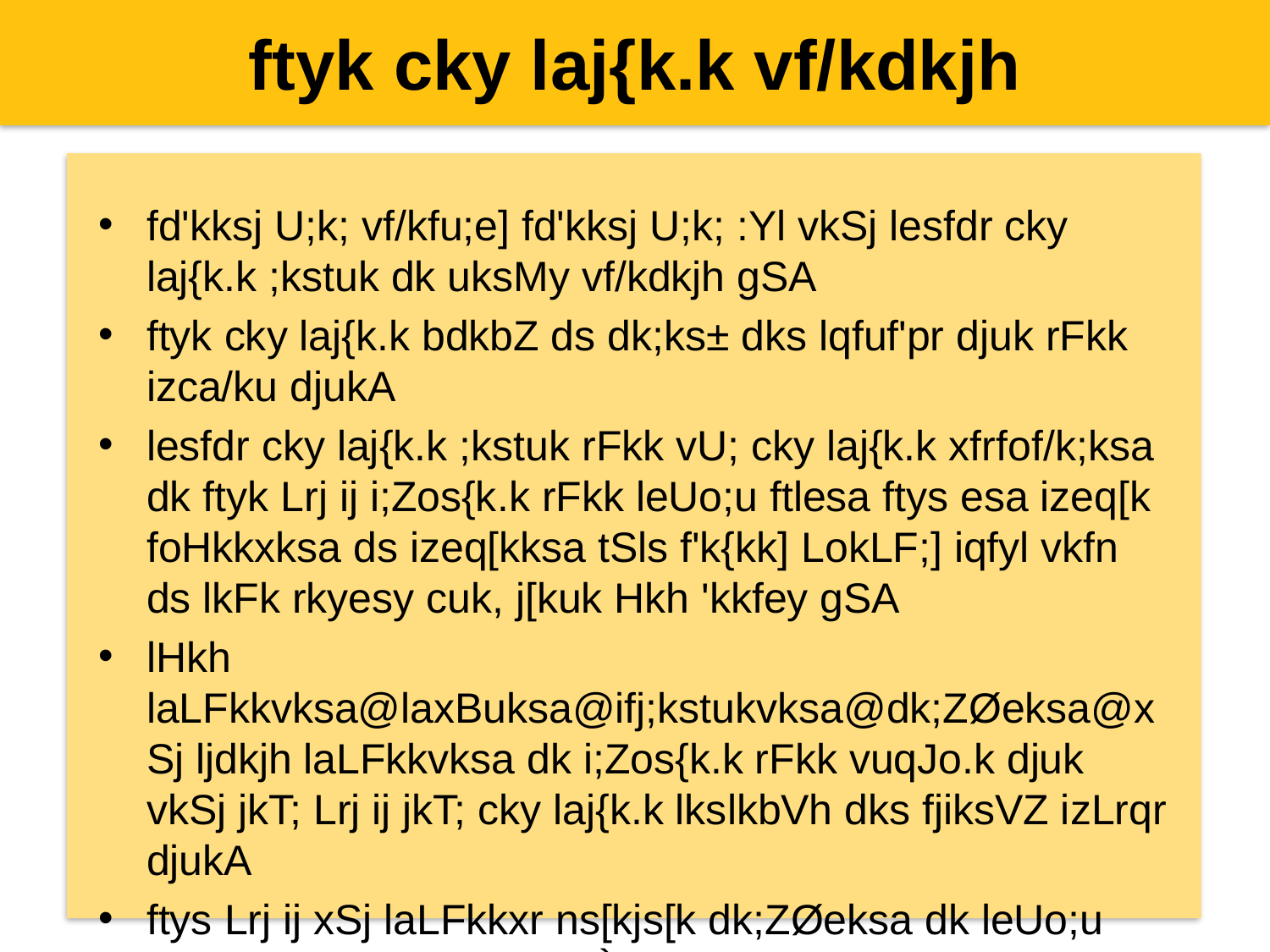

ftyk cky laj{k.k vf/kdkjh

fd'kksj U;k; vf/kfu;e] fd'kksj U;k; :Yl vkSj lesfdr cky laj{k.k ;kstuk dk uksMy vf/kdkjh gSA
ftyk cky laj{k.k bdkbZ ds dk;ks± dks lqfuf'pr djuk rFkk izca/ku djukA
lesfdr cky laj{k.k ;kstuk rFkk vU; cky laj{k.k xfrfof/k;ksa dk ftyk Lrj ij i;Zos{k.k rFkk leUo;u ftlesa ftys esa izeq[k foHkkxksa ds izeq[kksa tSls f'k{kk] LokLF;] iqfyl vkfn ds lkFk rkyesy cuk, j[kuk Hkh 'kkfey gSA
lHkh laLFkkvksa@laxBuksa@ifj;kstukvksa@dk;ZØeksa@xSj ljdkjh laLFkkvksa dk i;Zos{k.k rFkk vuqJo.k djuk vkSj jkT; Lrj ij jkT; cky laj{k.k lkslkbVh dks fjiksVZ izLrqr djukA
ftys Lrj ij xSj laLFkkxr ns[kjs[k dk;ZØeksa dk leUo;u djuk vkSj jkT; Lrj ij jkT; nÙkd&xzg.k lalk/ku izkf/kdj.k dks fjiksVZ izLrqr djukA